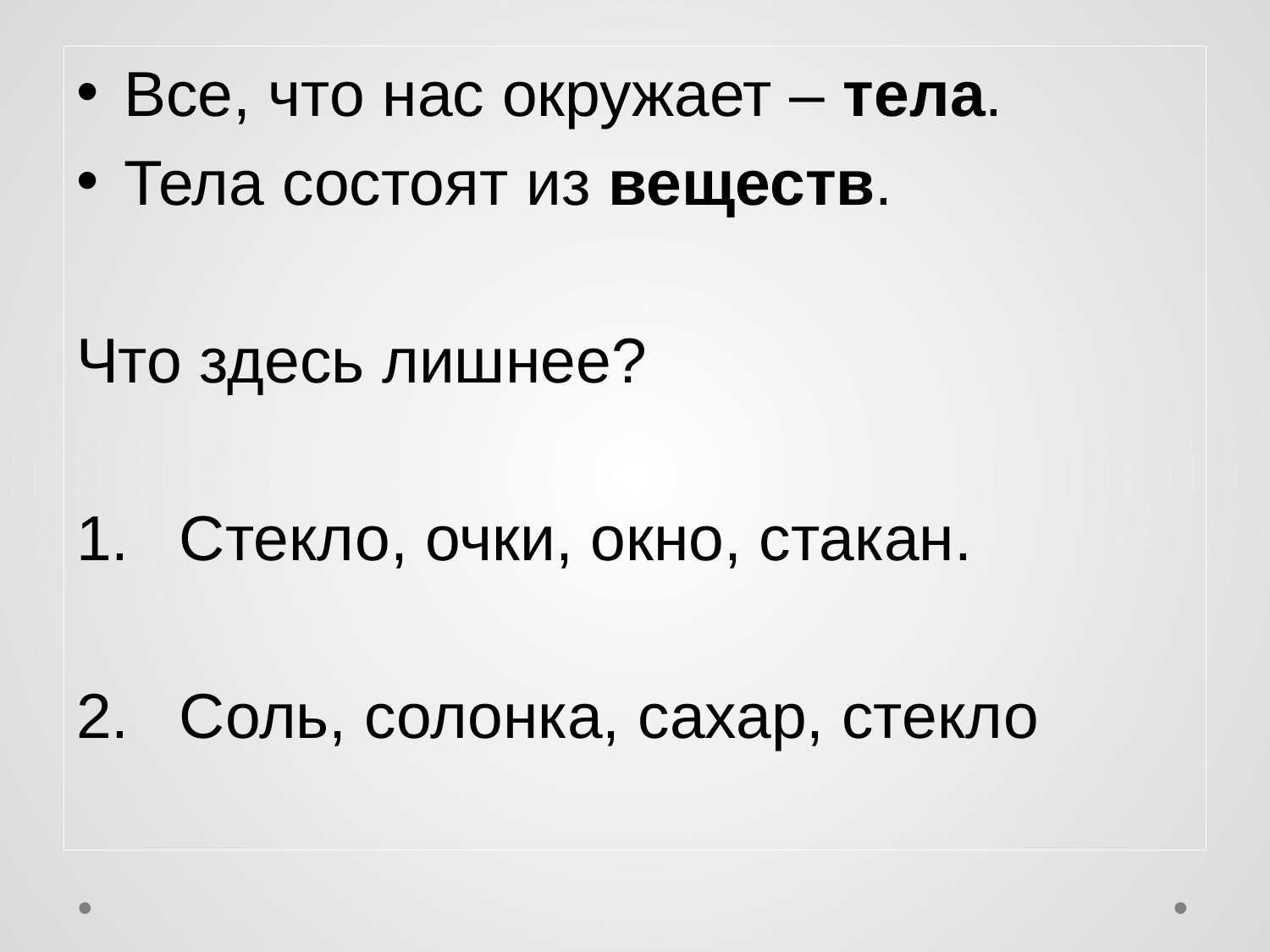

Все, что нас окружает – тела.
Тела состоят из веществ.

Что здесь лишнее?

Стекло, очки, окно, стакан.

Соль, солонка, сахар, стекло